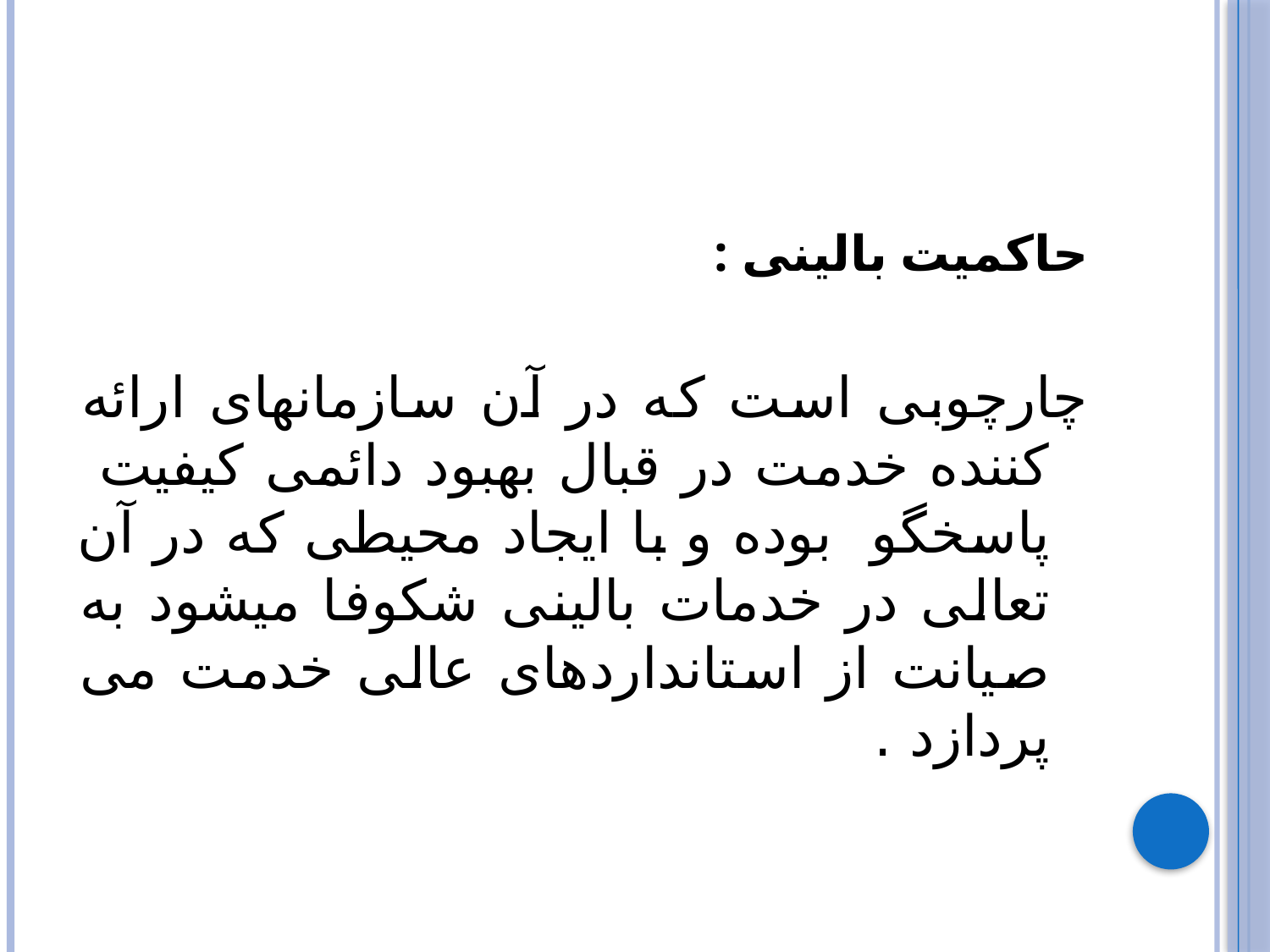

حاکمیت بالینی :

چارچوبی است که در آن سازمانهای ارائه کننده خدمت در قبال بهبود دائمی کیفیت  پاسخگو  بوده و با ایجاد محیطی که در آن تعالی در خدمات بالینی شکوفا میشود به صیانت از استانداردهای عالی خدمت می پردازد .